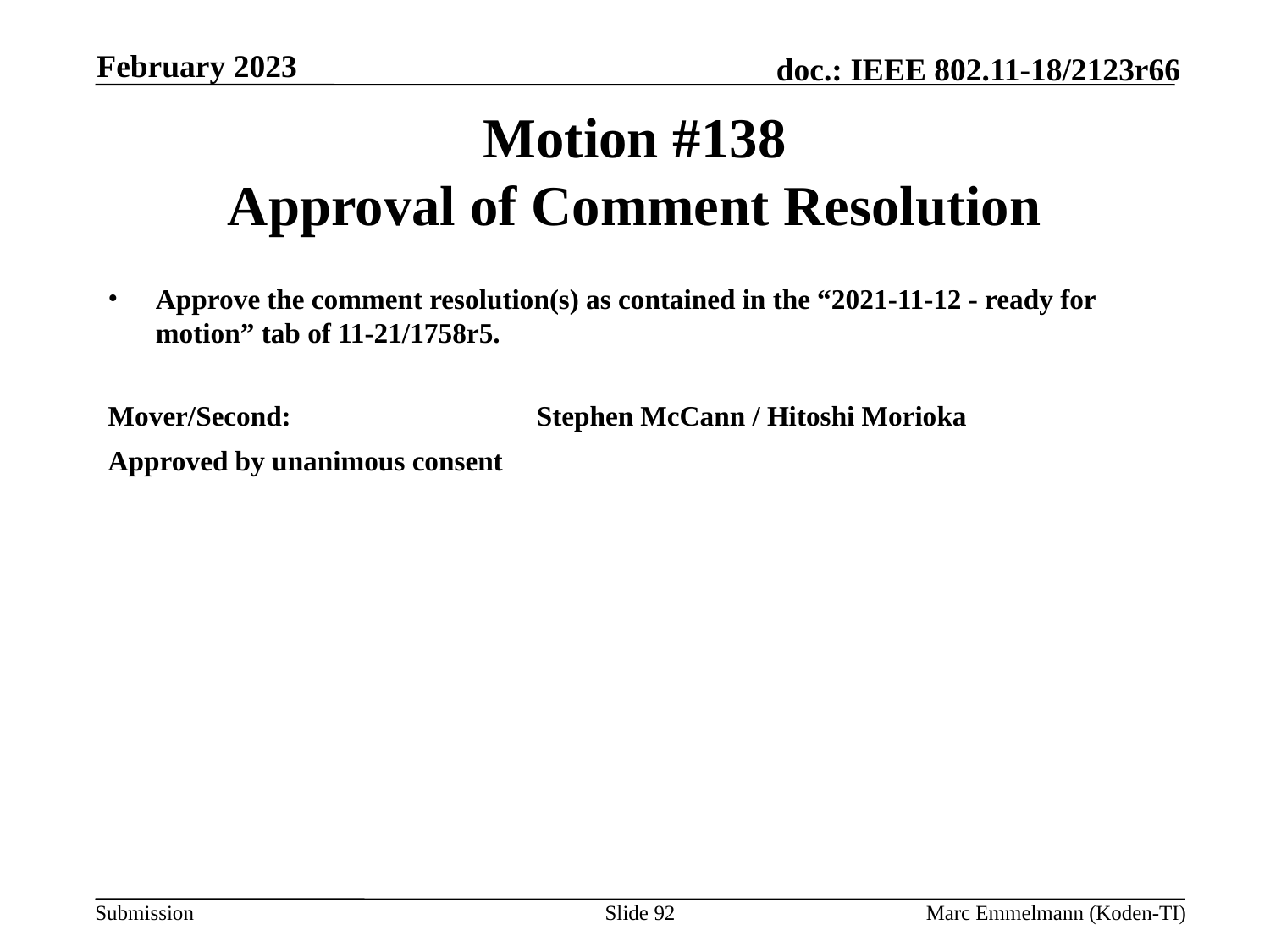

February 2023
# Motion #138 Approval of Comment Resolution
Approve the comment resolution(s) as contained in the “2021-11-12 - ready for motion” tab of 11-21/1758r5.

Mover/Second:		Stephen McCann / Hitoshi Morioka
Approved by unanimous consent

Slide 92
Marc Emmelmann (Koden-TI)